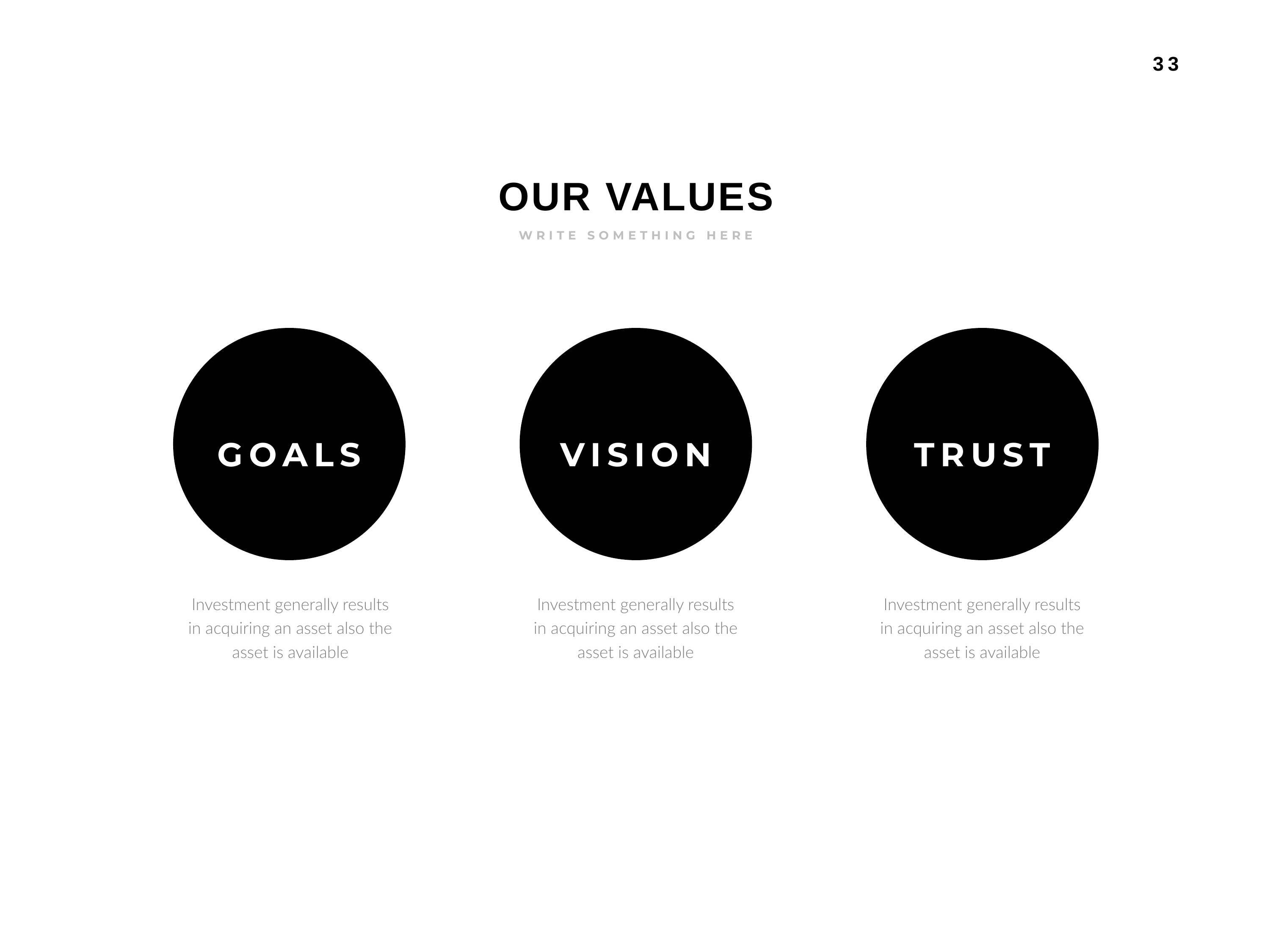

OUR VALUES
WRITE SOMETHING HERE

GOALS
VISION
TRUST
Investment generally results in acquiring an asset also the asset is available
Investment generally results in acquiring an asset also the asset is available
Investment generally results in acquiring an asset also the asset is available